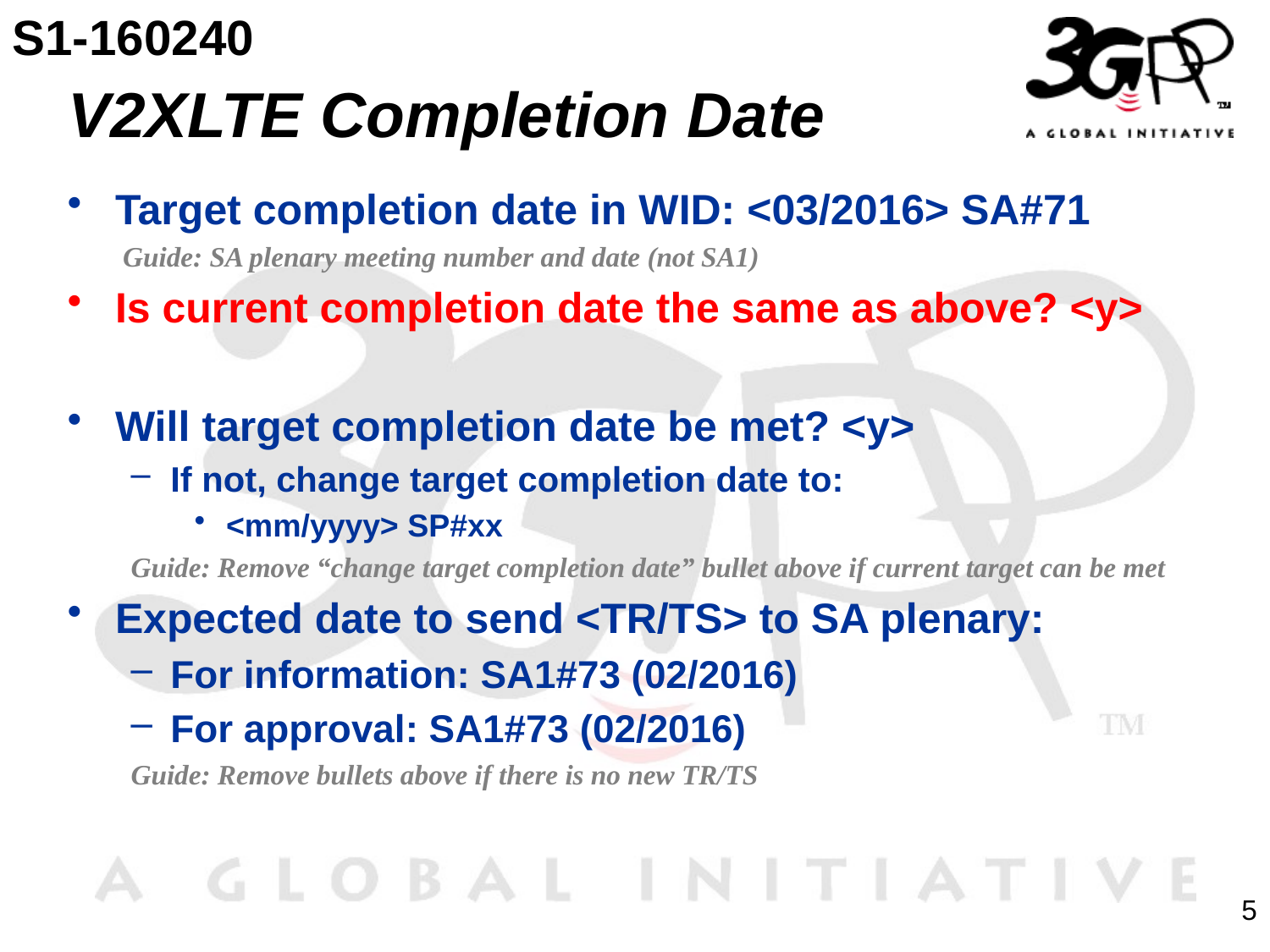

S1-160240
# V2XLTE Completion Date
Target completion date in WID: <03/2016> SA#71
Guide: SA plenary meeting number and date (not SA1)
Is current completion date the same as above? <y>

Will target completion date be met? <y>
If not, change target completion date to:
<mm/yyyy> SP#xx
Guide: Remove “change target completion date” bullet above if current target can be met
Expected date to send <TR/TS> to SA plenary:
For information: SA1#73 (02/2016)
For approval: SA1#73 (02/2016)
Guide: Remove bullets above if there is no new TR/TS

5